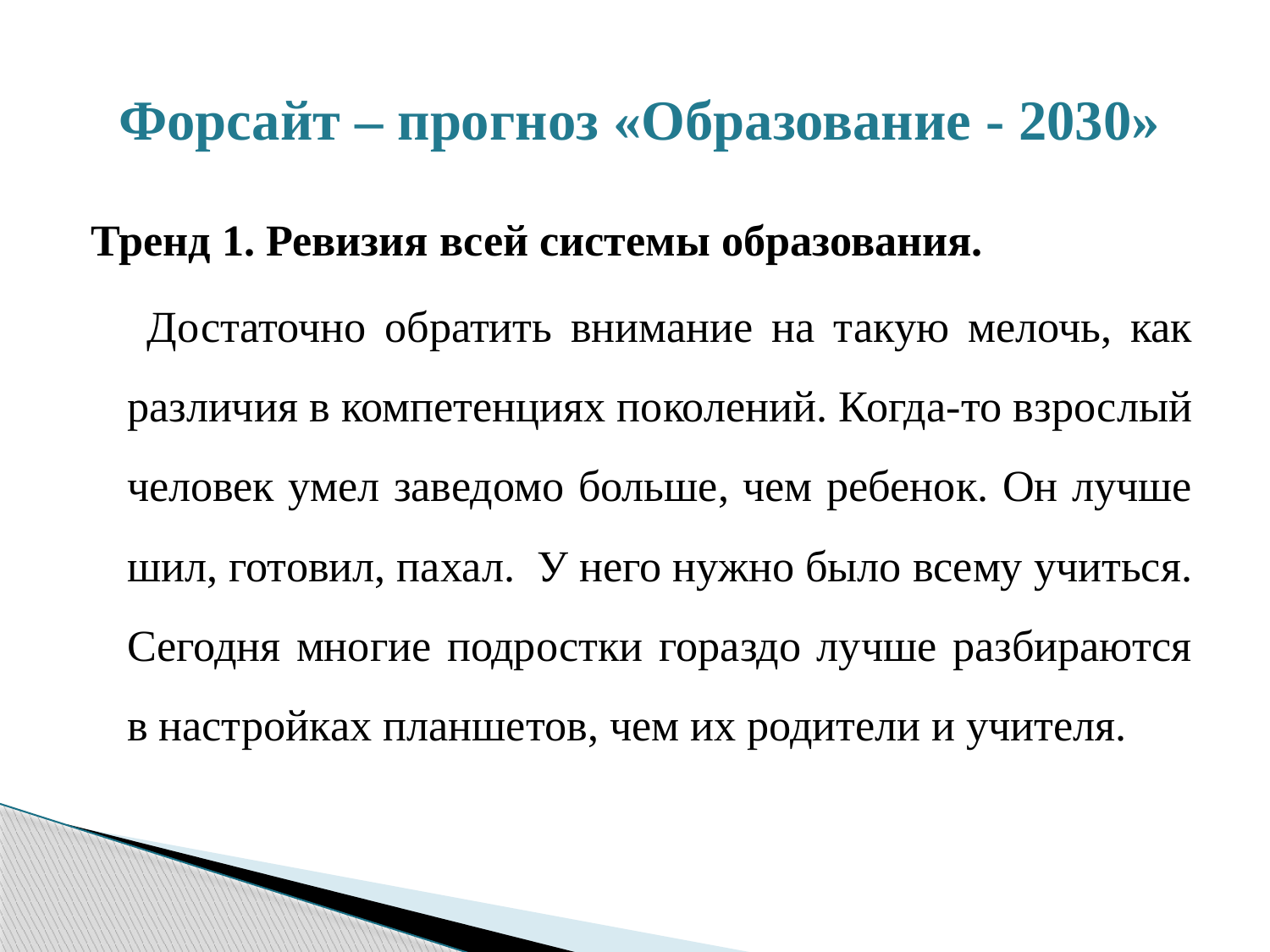

# Форсайт – прогноз «Образование - 2030»
Тренд 1. Ревизия всей системы образования.
   Достаточно обратить внимание на такую мелочь, как различия в компетенциях поколений. Когда-то взрослый человек умел заведомо больше, чем ребенок. Он лучше шил, готовил, пахал.  У него нужно было всему учиться. Сегодня многие подростки гораздо лучше разбираются в настройках планшетов, чем их родители и учителя.